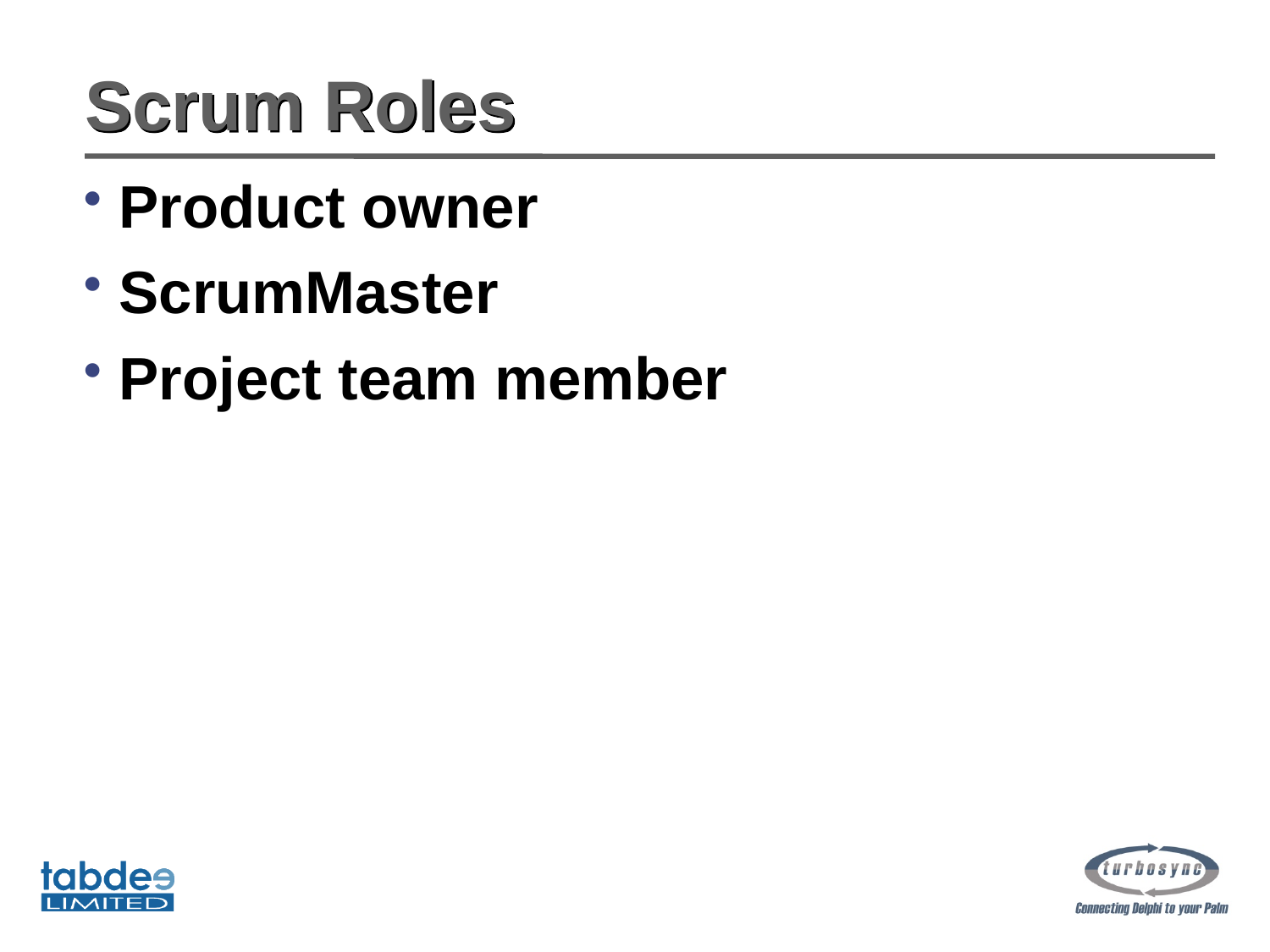

# Scrum Roles
Product owner
ScrumMaster
Project team member